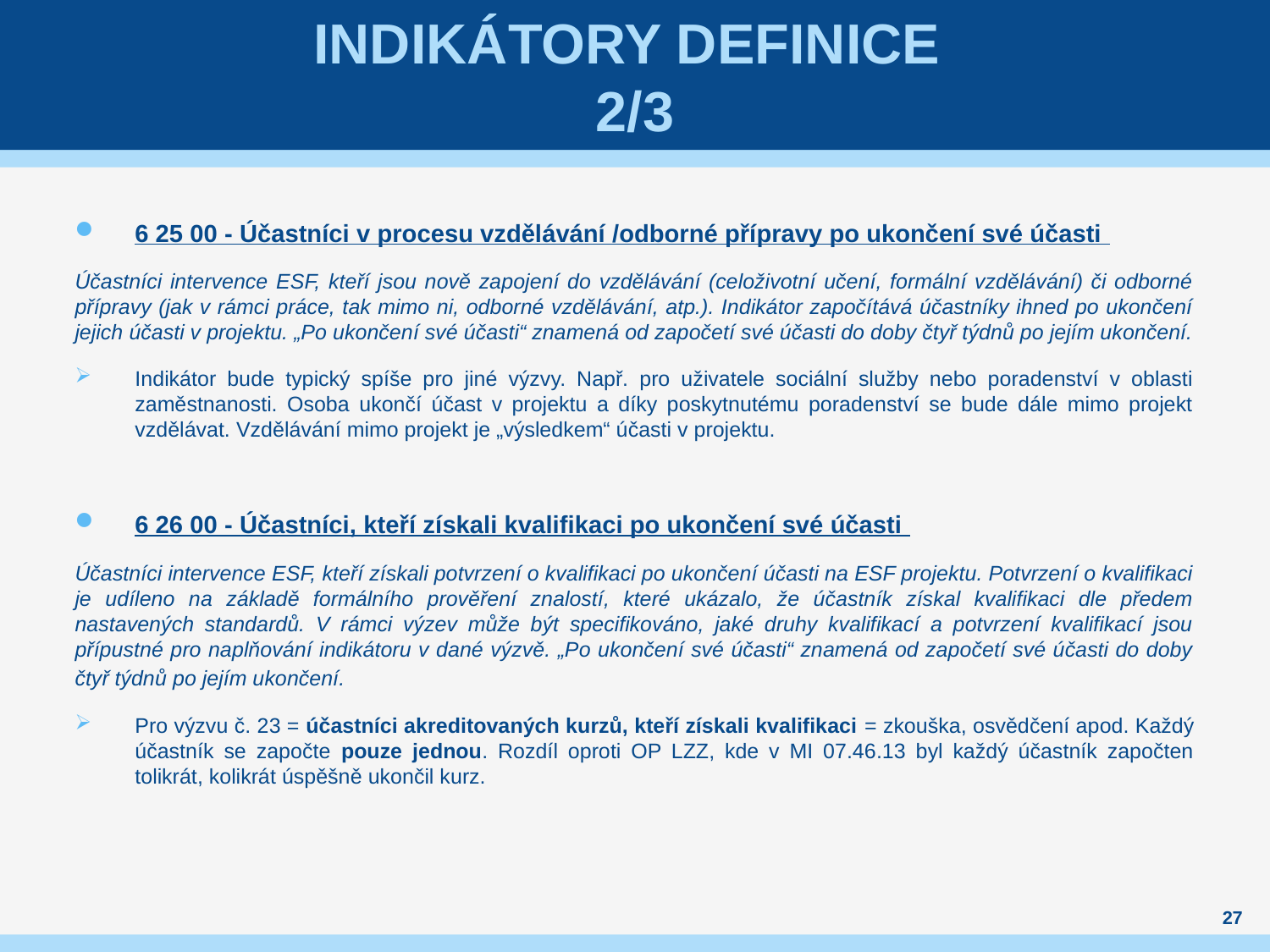

# Indikátory definice 2/3
6 25 00 - Účastníci v procesu vzdělávání /odborné přípravy po ukončení své účasti
Účastníci intervence ESF, kteří jsou nově zapojení do vzdělávání (celoživotní učení, formální vzdělávání) či odborné přípravy (jak v rámci práce, tak mimo ni, odborné vzdělávání, atp.). Indikátor započítává účastníky ihned po ukončení jejich účasti v projektu. „Po ukončení své účasti“ znamená od započetí své účasti do doby čtyř týdnů po jejím ukončení.
Indikátor bude typický spíše pro jiné výzvy. Např. pro uživatele sociální služby nebo poradenství v oblasti zaměstnanosti. Osoba ukončí účast v projektu a díky poskytnutému poradenství se bude dále mimo projekt vzdělávat. Vzdělávání mimo projekt je „výsledkem“ účasti v projektu.

6 26 00 - Účastníci, kteří získali kvalifikaci po ukončení své účasti
Účastníci intervence ESF, kteří získali potvrzení o kvalifikaci po ukončení účasti na ESF projektu. Potvrzení o kvalifikaci je udíleno na základě formálního prověření znalostí, které ukázalo, že účastník získal kvalifikaci dle předem nastavených standardů. V rámci výzev může být specifikováno, jaké druhy kvalifikací a potvrzení kvalifikací jsou přípustné pro naplňování indikátoru v dané výzvě. „Po ukončení své účasti“ znamená od započetí své účasti do doby čtyř týdnů po jejím ukončení.
Pro výzvu č. 23 = účastníci akreditovaných kurzů, kteří získali kvalifikaci = zkouška, osvědčení apod. Každý účastník se započte pouze jednou. Rozdíl oproti OP LZZ, kde v MI 07.46.13 byl každý účastník započten tolikrát, kolikrát úspěšně ukončil kurz.

27